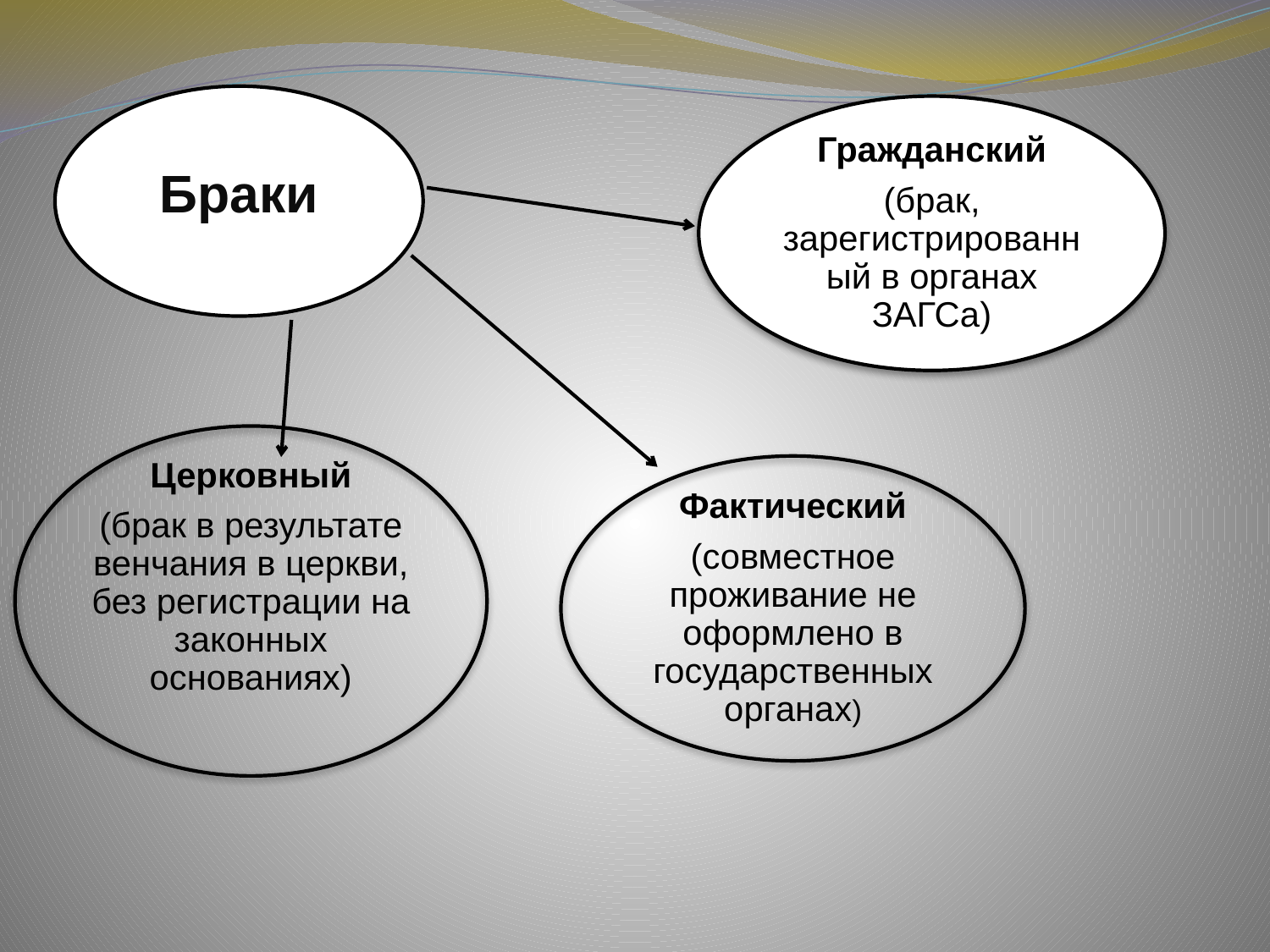

Браки

Гражданский
(брак, зарегистрированный в органах ЗАГСа)

Церковный
(брак в результате венчания в церкви, без регистрации на законных основаниях)

Фактический
(совместное проживание не оформлено в государственных органах)